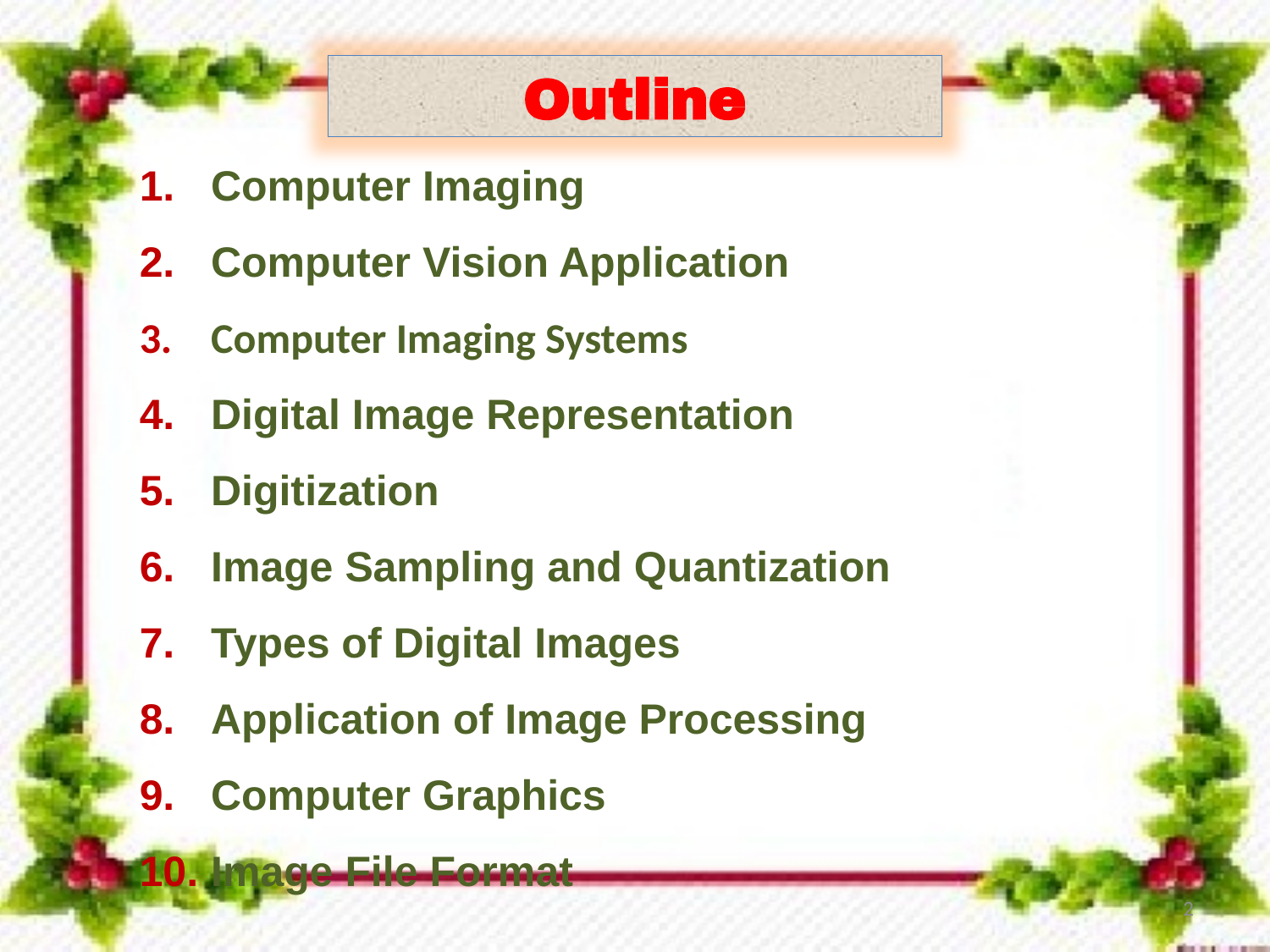

Outline
Computer Imaging
Computer Vision Application
Computer Imaging Systems
Digital Image Representation
Digitization
Image Sampling and Quantization
Types of Digital Images
Application of Image Processing
Computer Graphics
Image File Format
2